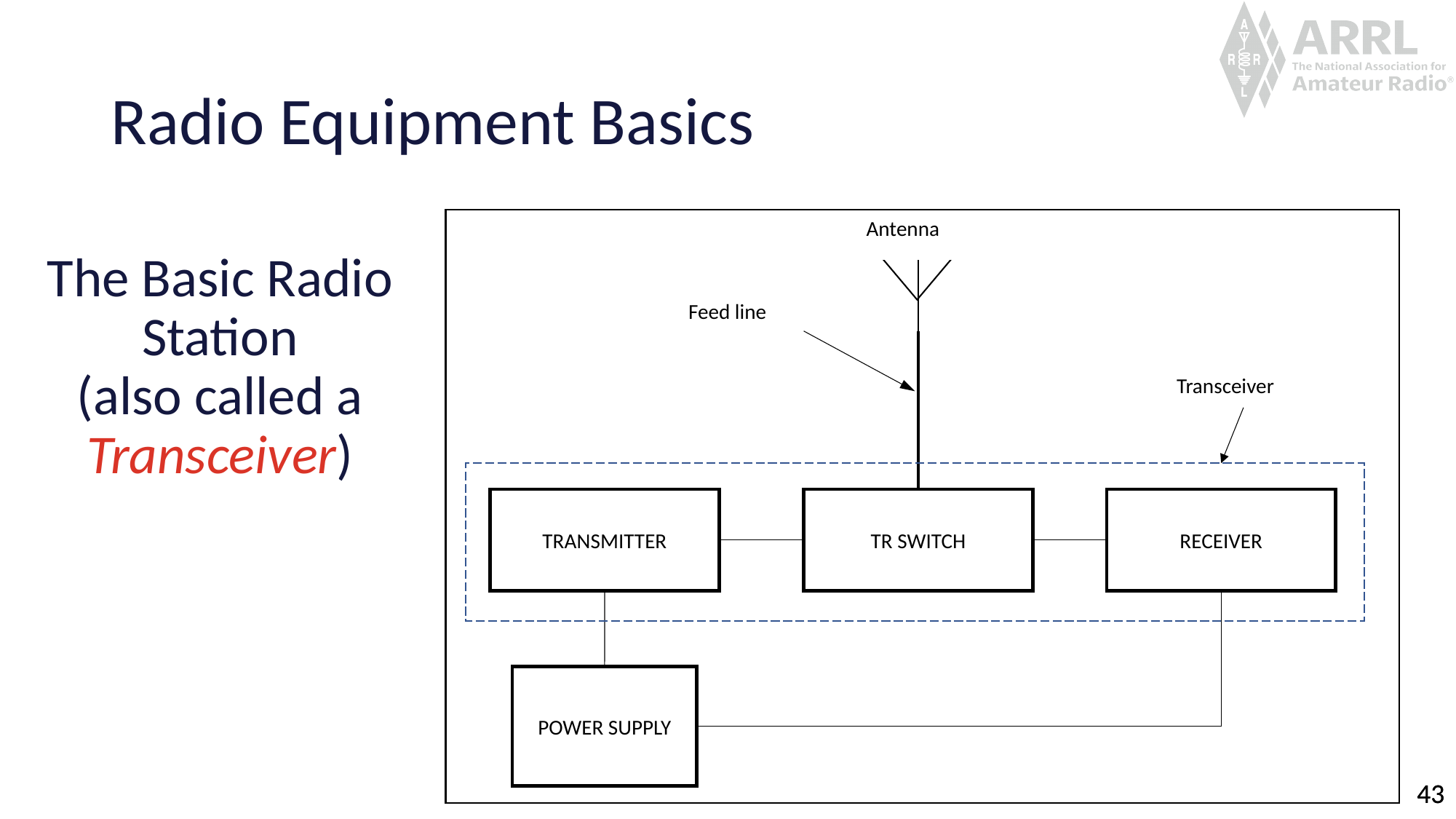

# Radio Equipment Basics

Antenna

Feed line
Transceiver

RECEIVER
TR SWITCH
TRANSMITTER
POWER SUPPLY
The Basic Radio Station
(also called a Transceiver)